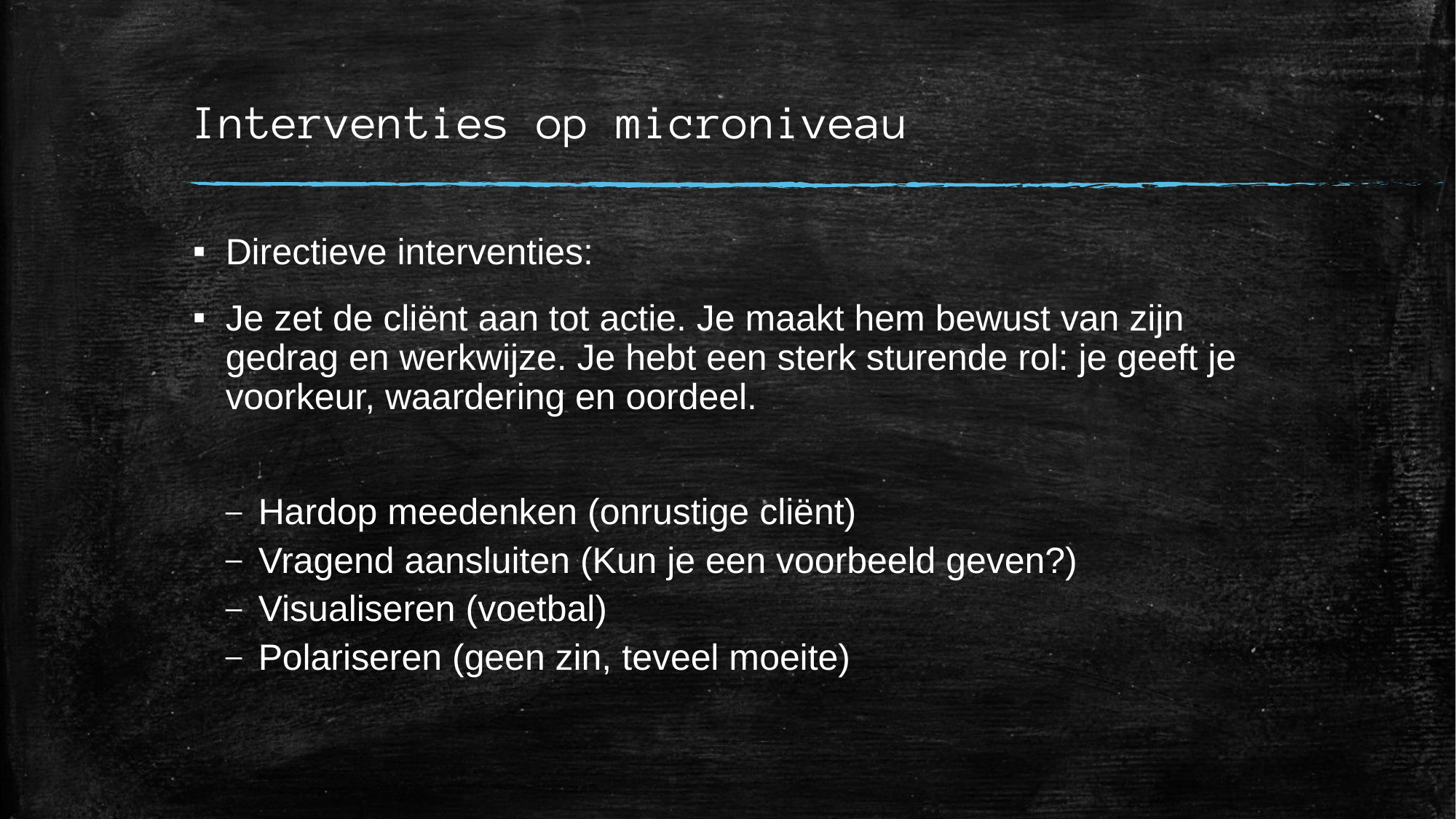

# Interventies op microniveau
Directieve interventies:
Je zet de cliënt aan tot actie. Je maakt hem bewust van zijn gedrag en werkwijze. Je hebt een sterk sturende rol: je geeft je voorkeur, waardering en oordeel.

Hardop meedenken (onrustige cliënt)
Vragend aansluiten (Kun je een voorbeeld geven?)
Visualiseren (voetbal)
Polariseren (geen zin, teveel moeite)